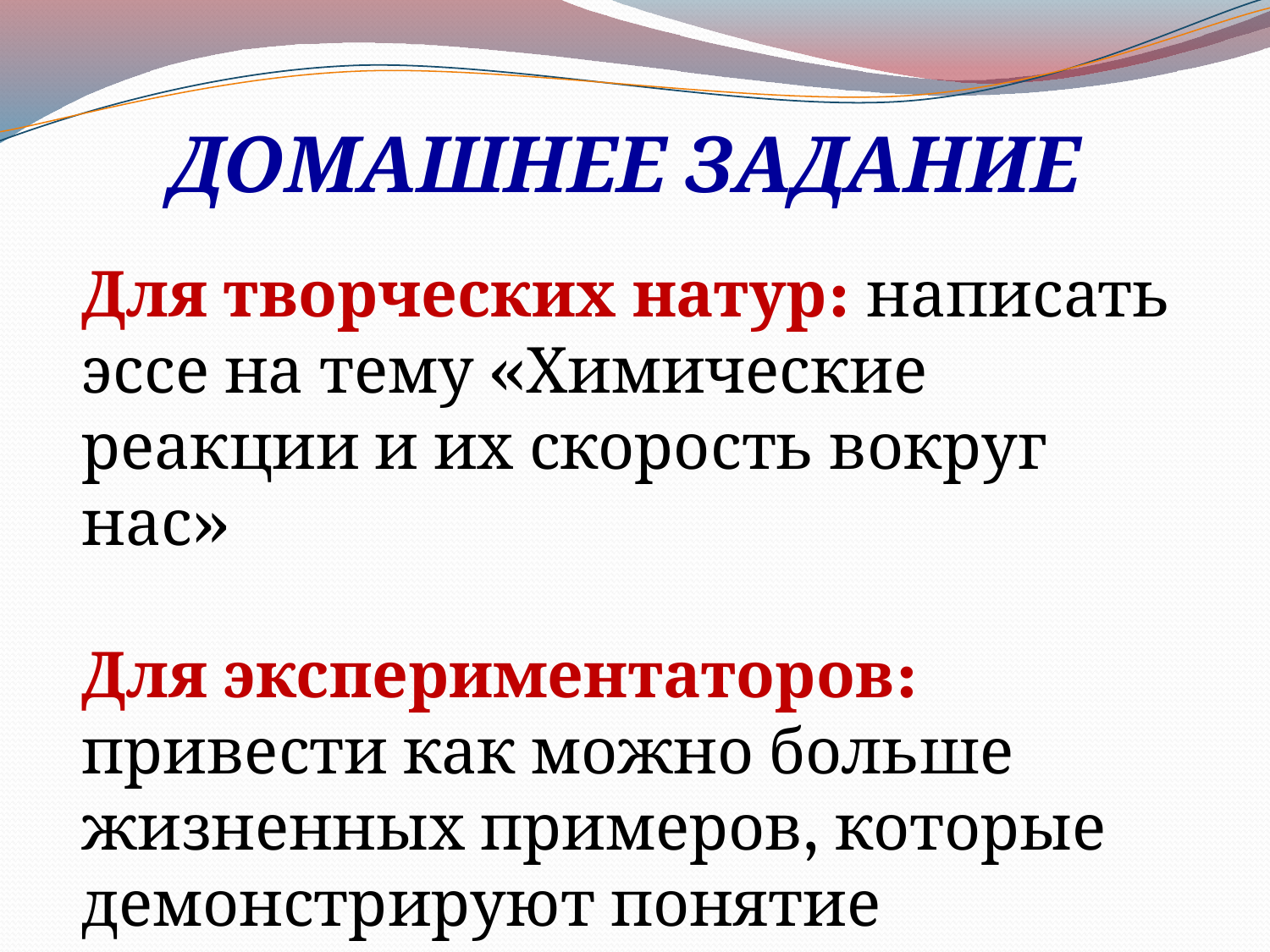

# ДОМАШНЕЕ ЗАДАНИЕ
Для творческих натур: написать эссе на тему «Химические реакции и их скорость вокруг нас»

Для экспериментаторов: привести как можно больше жизненных примеров, которые демонстрируют понятие скорости химической реакции